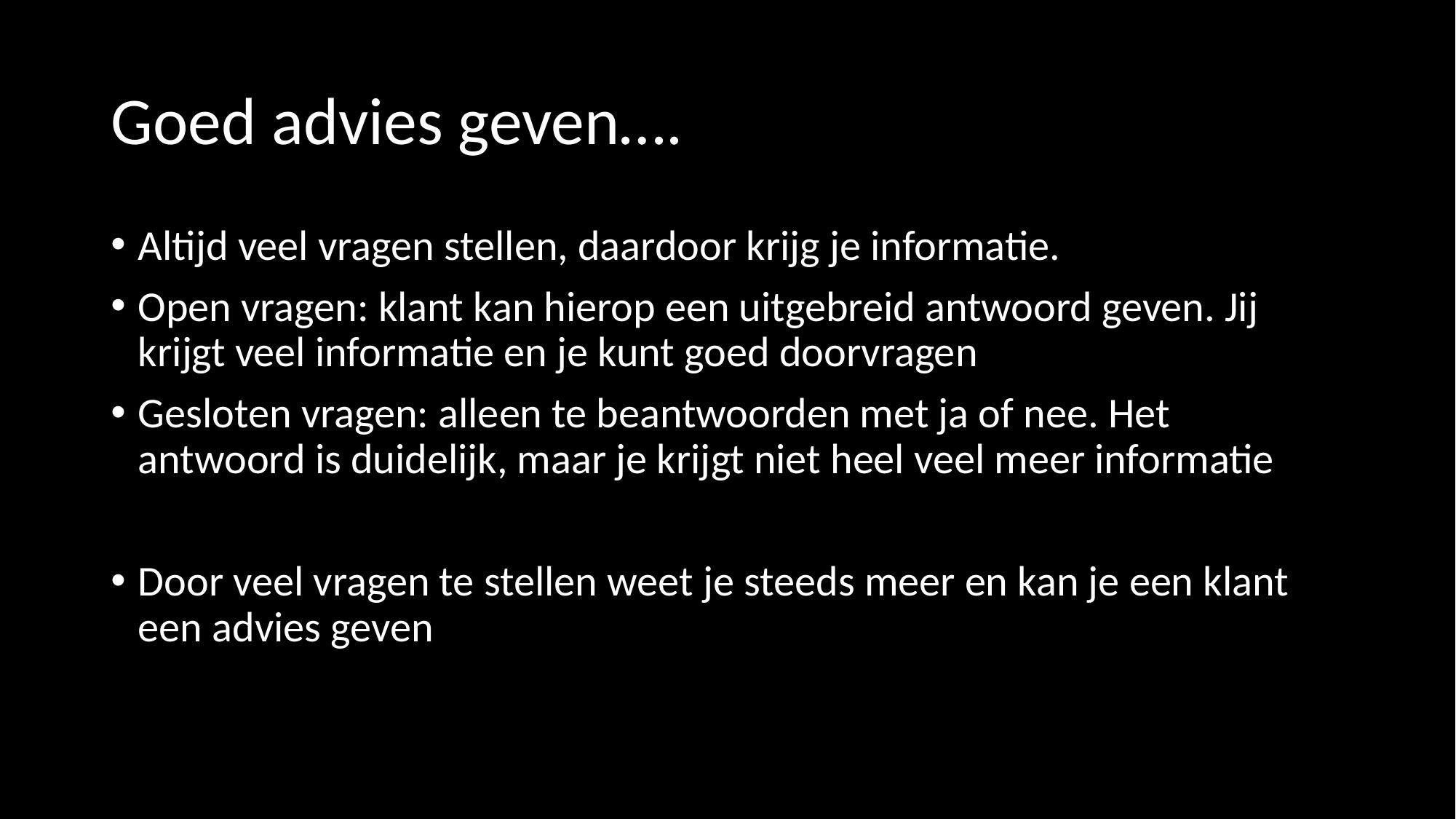

# Goed advies geven….
Altijd veel vragen stellen, daardoor krijg je informatie.
Open vragen: klant kan hierop een uitgebreid antwoord geven. Jij krijgt veel informatie en je kunt goed doorvragen
Gesloten vragen: alleen te beantwoorden met ja of nee. Het antwoord is duidelijk, maar je krijgt niet heel veel meer informatie

Door veel vragen te stellen weet je steeds meer en kan je een klant een advies geven